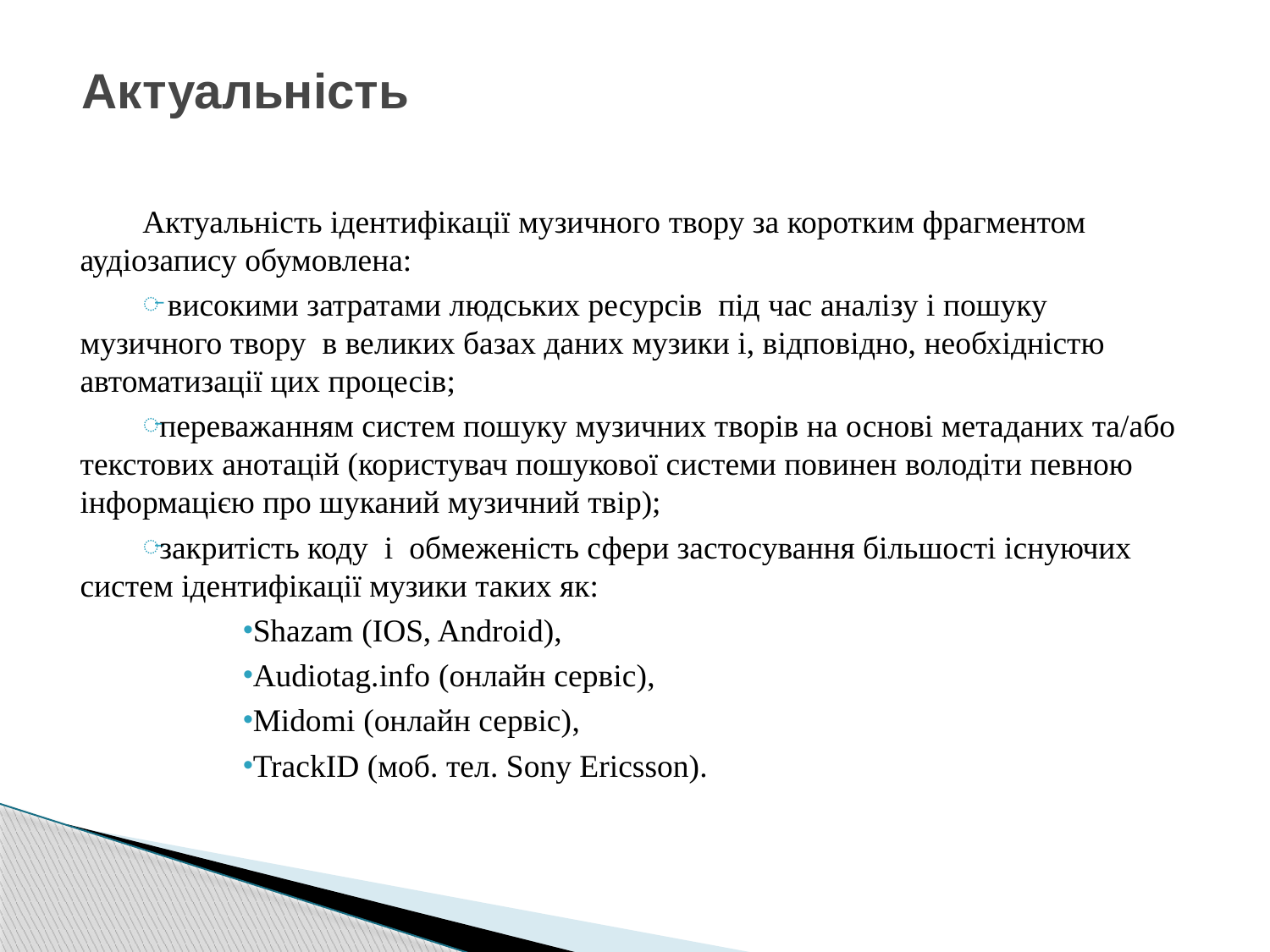

# Актуальність
Актуальність ідентифікації музичного твору за коротким фрагментом аудіозапису обумовлена:
 високими затратами людських ресурсів  під час аналізу і пошуку музичного твору  в великих базах даних музики і, відповідно, необхідністю автоматизації цих процесів;
переважанням систем пошуку музичних творів на основі метаданих та/або текстових анотацій (користувач пошукової системи повинен володіти певною інформацією про шуканий музичний твір);
закритість коду  і  обмеженість сфери застосування більшості існуючих систем ідентифікації музики таких як:
Shazam (IOS, Android),
Audiotag.info (онлайн сервіс),
Midomi (онлайн сервіс),
TrackID (моб. тел. Sony Ericsson).